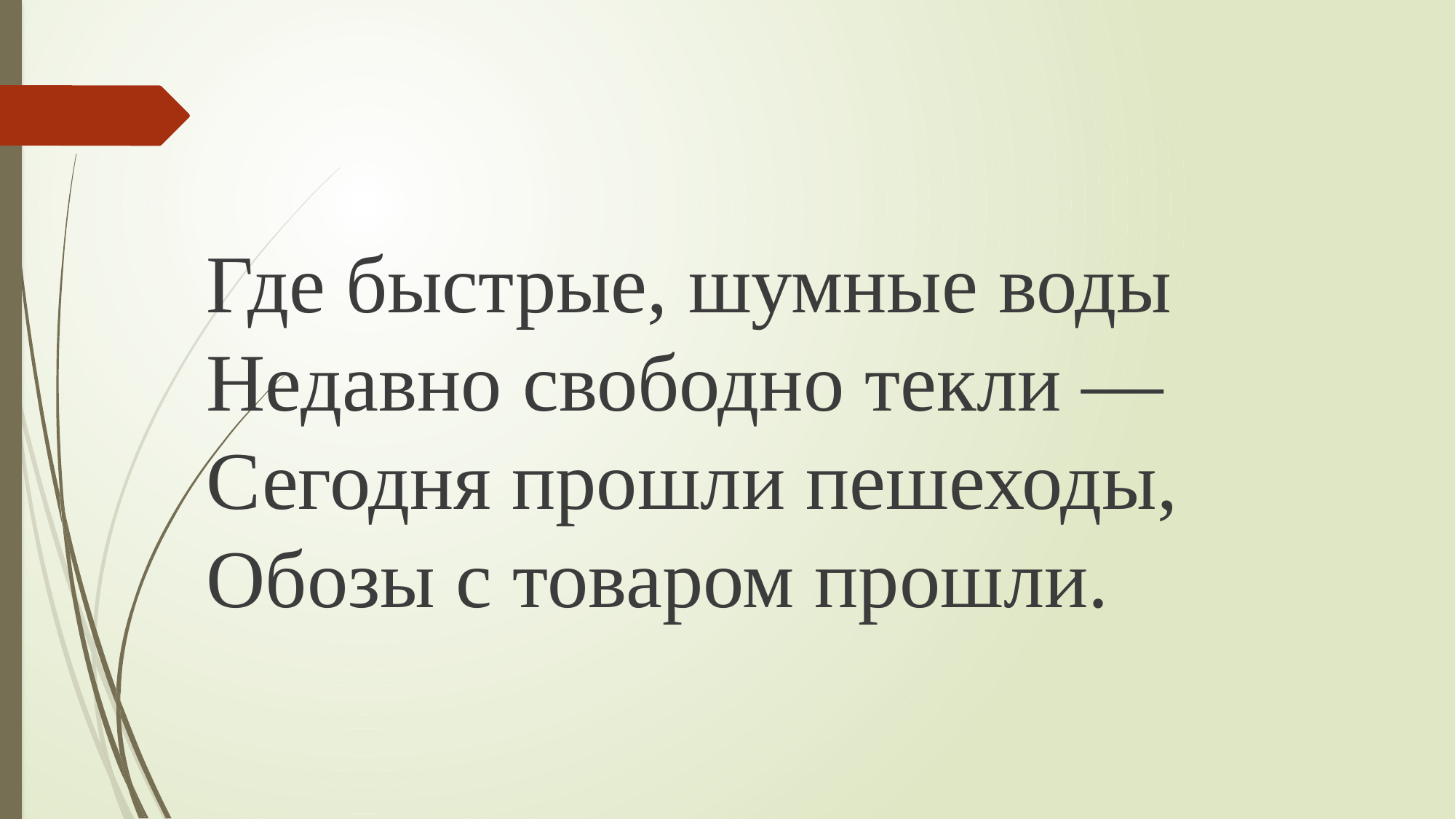

#

Где быстрые, шумные воды
Недавно свободно текли —
Сегодня прошли пешеходы,
Обозы с товаром прошли.